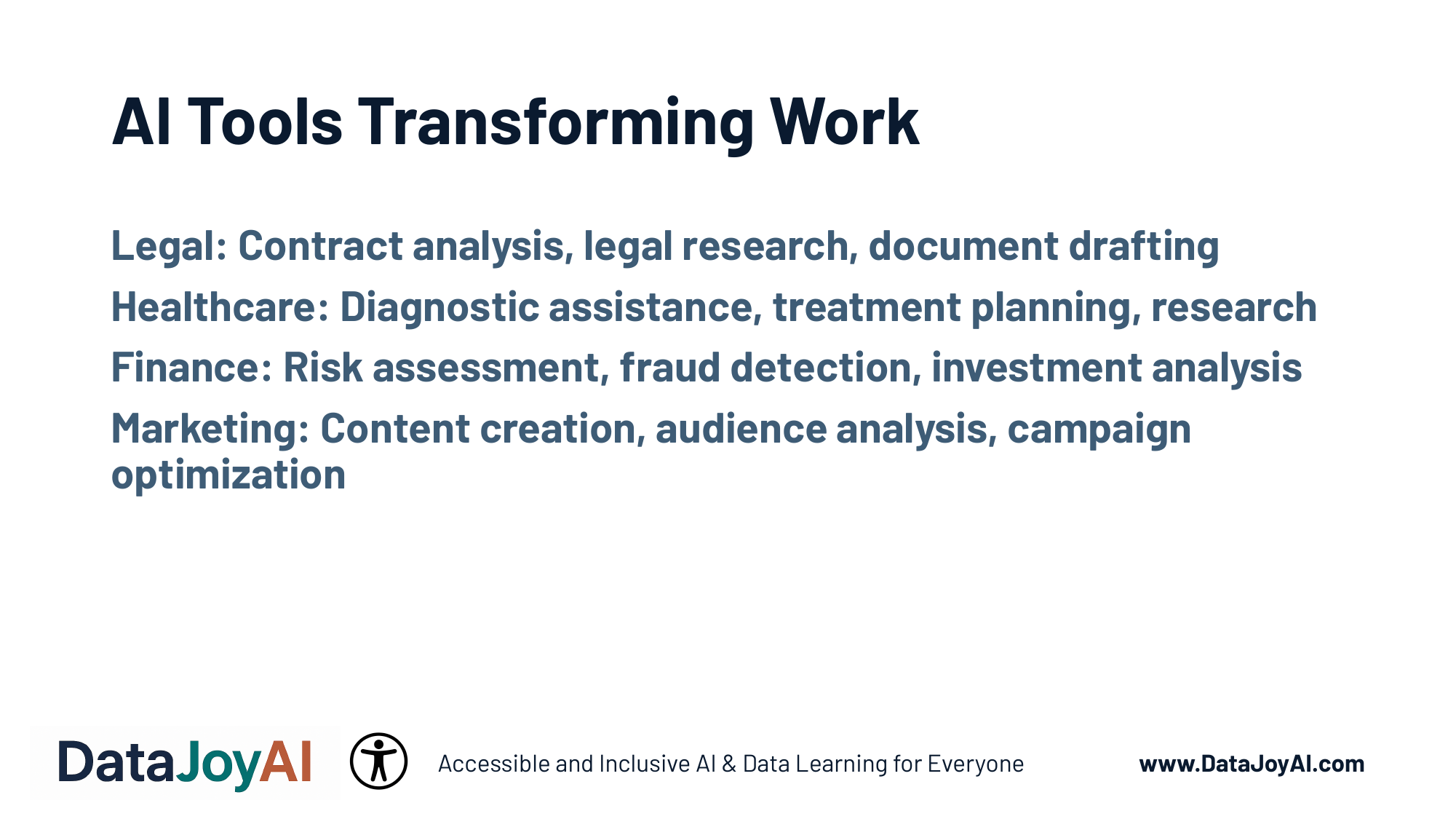

# AI Tools Transforming Work
Legal: Contract analysis, legal research, document drafting
Healthcare: Diagnostic assistance, treatment planning, research
Finance: Risk assessment, fraud detection, investment analysis
Marketing: Content creation, audience analysis, campaign optimization